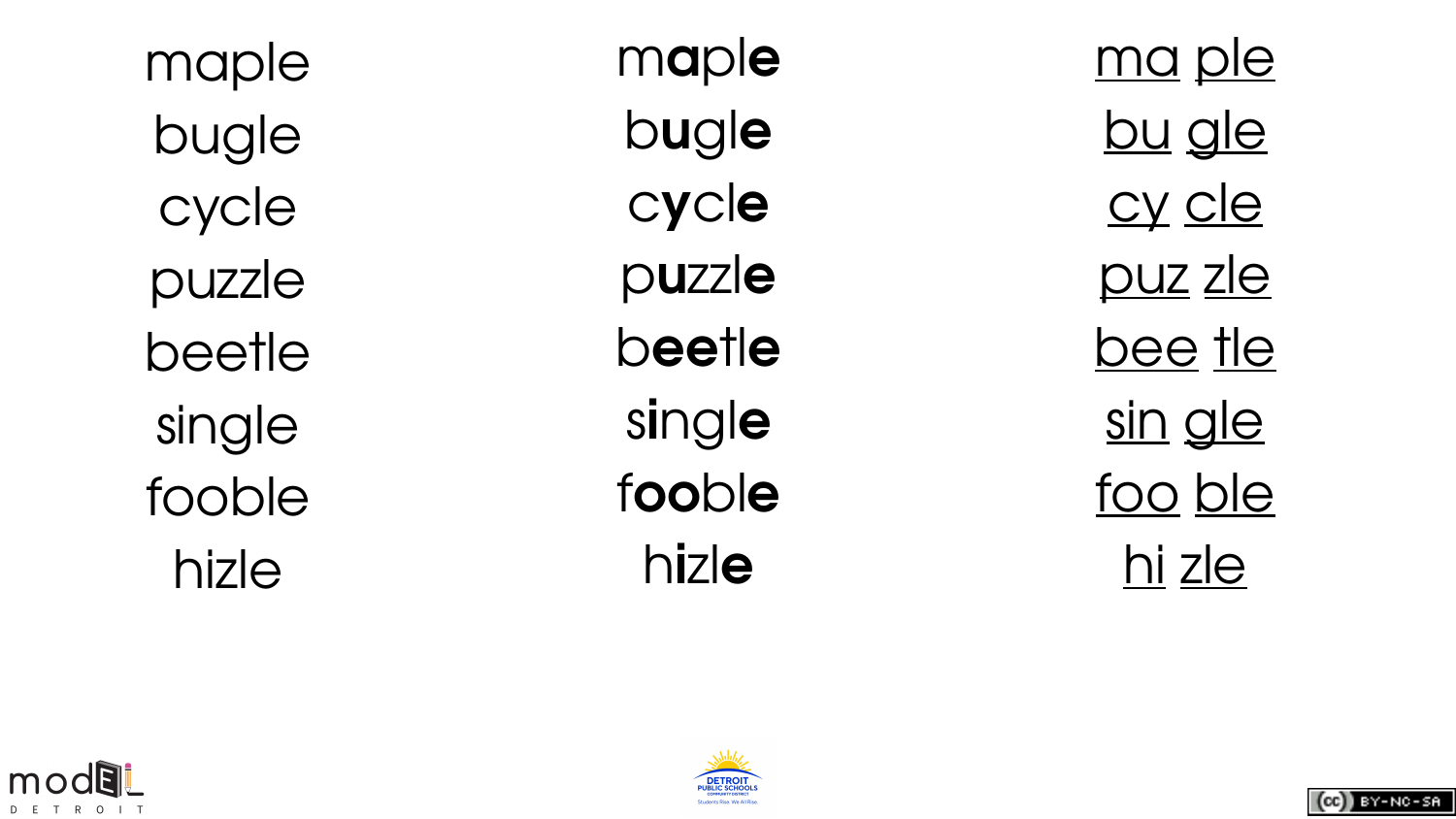

maple
bugle
cycle
puzzle
beetle
single
fooble
hizle
ma ple
bu gle
cy cle
puz zle
bee tle
sin gle
foo ble
hi zle

maple
bugle
cycle
puzzle
beetle
single
fooble
hizle